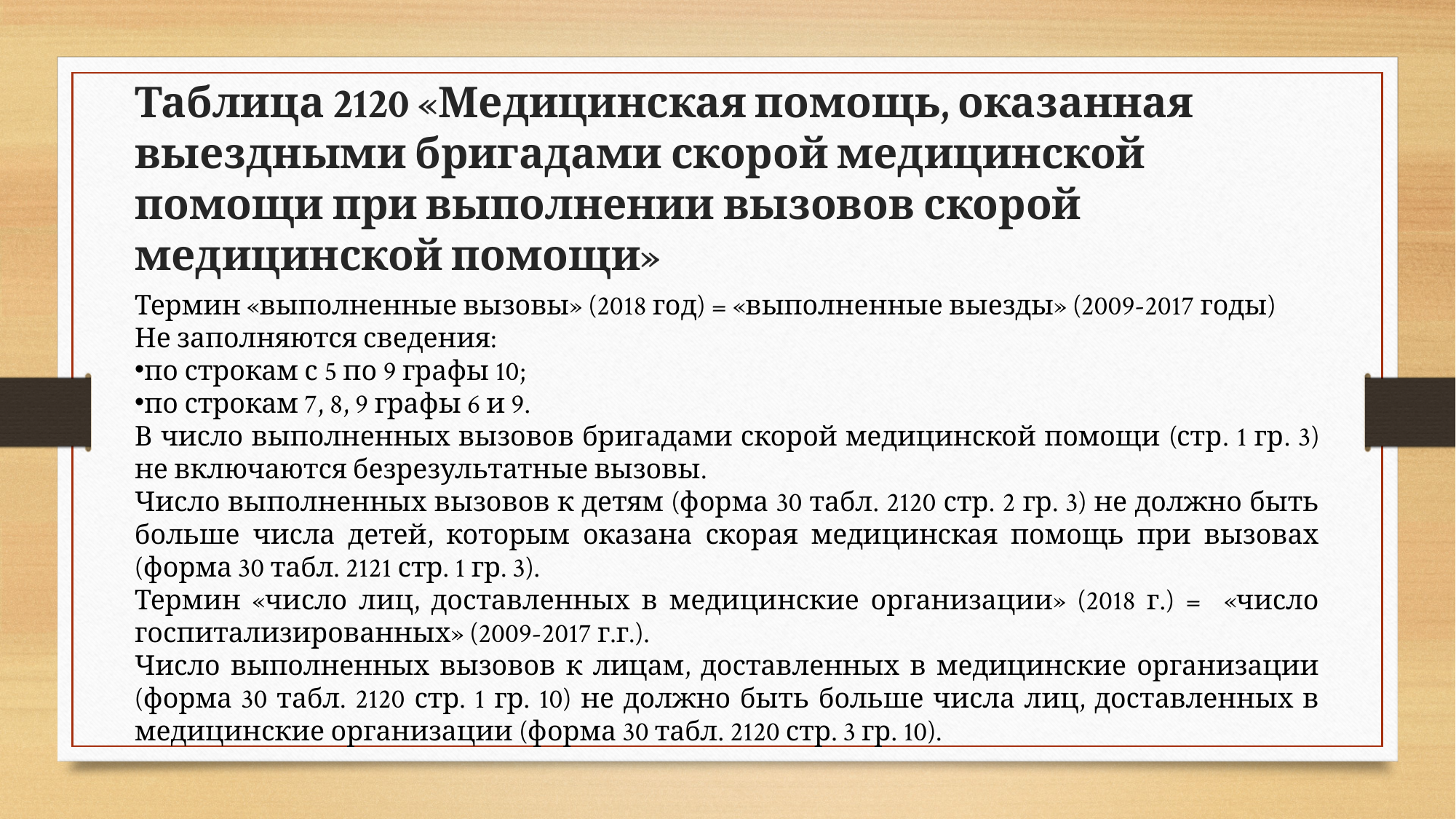

Таблица 2120 «Медицинская помощь, оказанная выездными бригадами скорой медицинской помощи при выполнении вызовов скорой медицинской помощи»
Термин «выполненные вызовы» (2018 год) = «выполненные выезды» (2009-2017 годы)
Не заполняются сведения:
по строкам с 5 по 9 графы 10;
по строкам 7, 8, 9 графы 6 и 9.
В число выполненных вызовов бригадами скорой медицинской помощи (стр. 1 гр. 3) не включаются безрезультатные вызовы.
Число выполненных вызовов к детям (форма 30 табл. 2120 стр. 2 гр. 3) не должно быть больше числа детей, которым оказана скорая медицинская помощь при вызовах (форма 30 табл. 2121 стр. 1 гр. 3).
Термин «число лиц, доставленных в медицинские организации» (2018 г.) =  «число госпитализированных» (2009-2017 г.г.).
Число выполненных вызовов к лицам, доставленных в медицинские организации (форма 30 табл. 2120 стр. 1 гр. 10) не должно быть больше числа лиц, доставленных в медицинские организации (форма 30 табл. 2120 стр. 3 гр. 10).